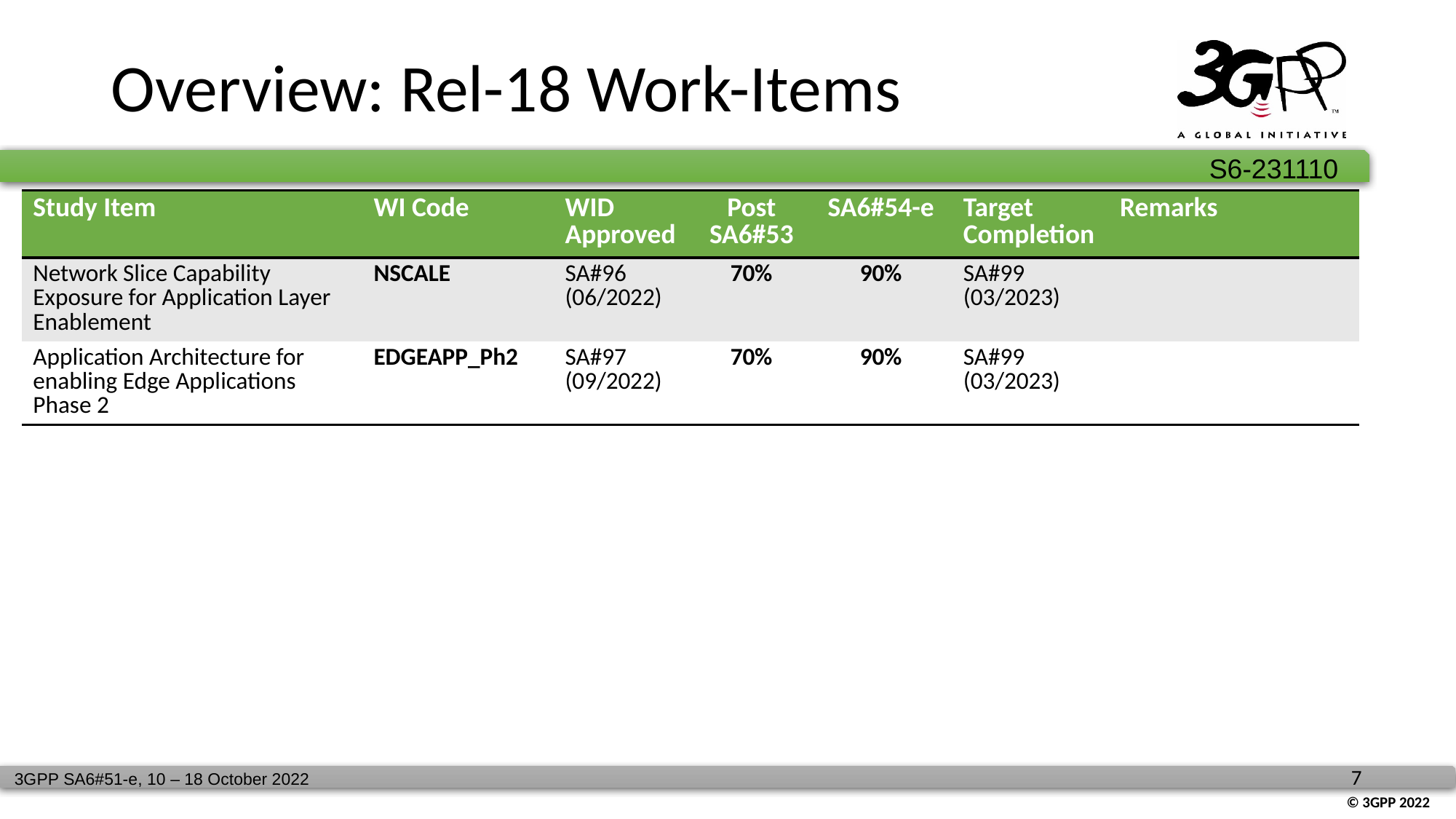

# Overview: Rel-18 Work-Items
| Study Item | WI Code | WID Approved | Post SA6#53 | SA6#54-e | Target Completion | Remarks |
| --- | --- | --- | --- | --- | --- | --- |
| Network Slice Capability Exposure for Application Layer Enablement | NSCALE | SA#96 (06/2022) | 70% | 90% | SA#99 (03/2023) |  |
| Application Architecture for enabling Edge Applications Phase 2 | EDGEAPP\_Ph2 | SA#97 (09/2022) | 70% | 90% | SA#99 (03/2023) |  |